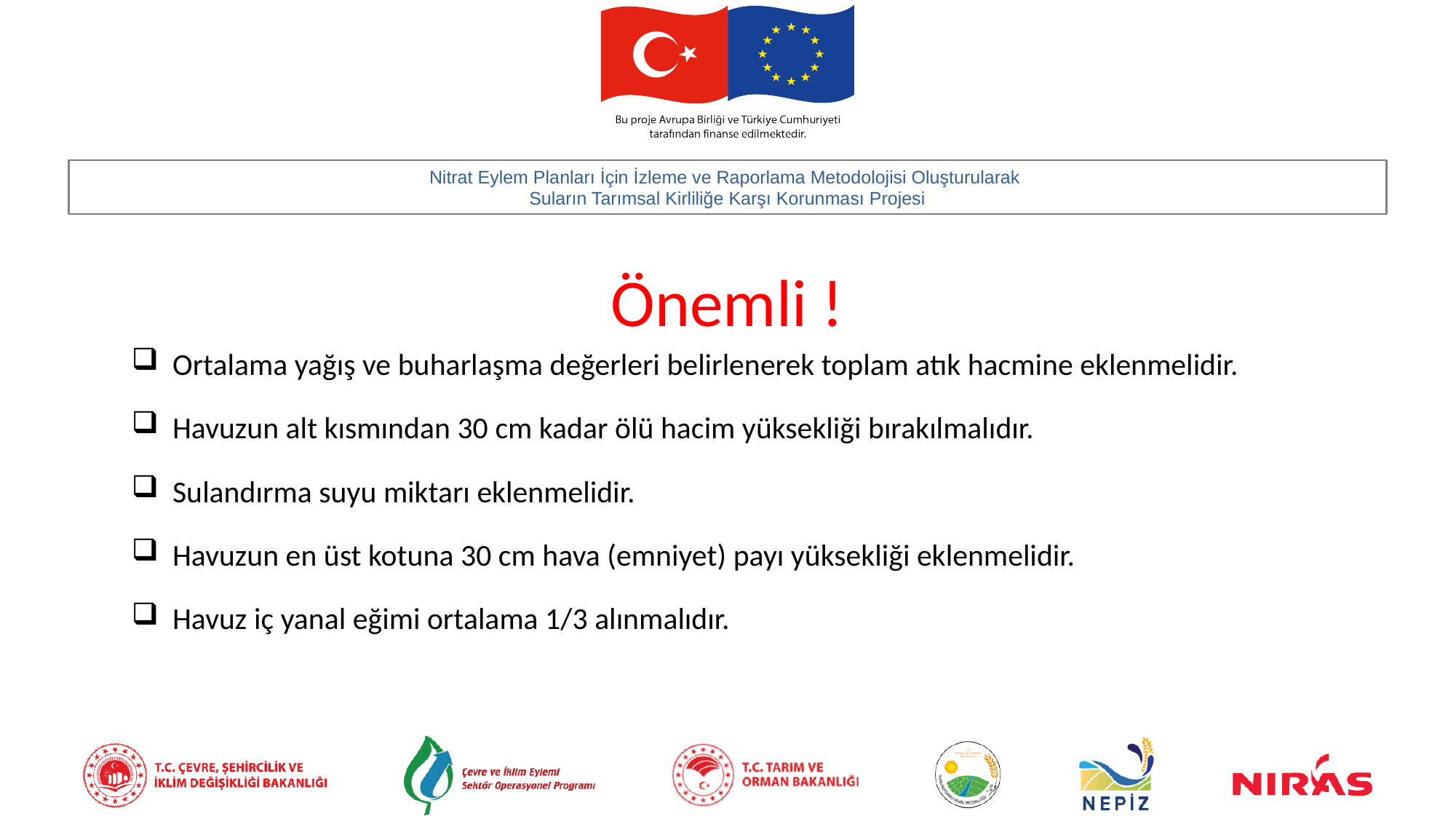

# Önemli !
Ortalama yağış ve buharlaşma değerleri belirlenerek toplam atık hacmine eklenmelidir.
Havuzun alt kısmından 30 cm kadar ölü hacim yüksekliği bırakılmalıdır.
Sulandırma suyu miktarı eklenmelidir.
Havuzun en üst kotuna 30 cm hava (emniyet) payı yüksekliği eklenmelidir.
Havuz iç yanal eğimi ortalama 1/3 alınmalıdır.